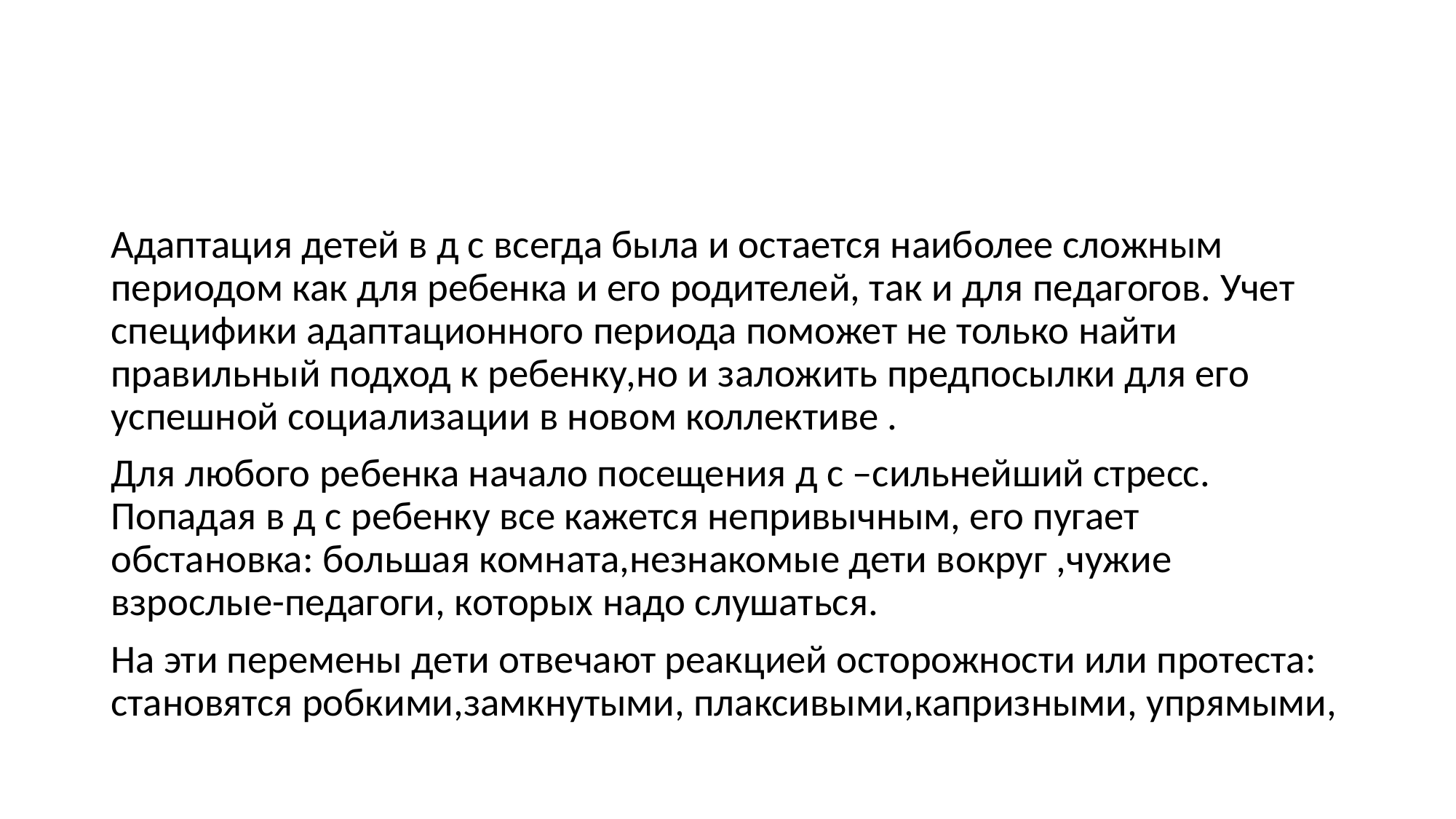

#
Адаптация детей в д с всегда была и остается наиболее сложным периодом как для ребенка и его родителей, так и для педагогов. Учет специфики адаптационного периода поможет не только найти правильный подход к ребенку,но и заложить предпосылки для его успешной социализации в новом коллективе .
Для любого ребенка начало посещения д с –сильнейший стресс.  Попадая в д с ребенку все кажется непривычным, его пугает обстановка: большая комната,незнакомые дети вокруг ,чужие взрослые-педагоги, которых надо слушаться.
На эти перемены дети отвечают реакцией осторожности или протеста: становятся робкими,замкнутыми, плаксивыми,капризными, упрямыми,